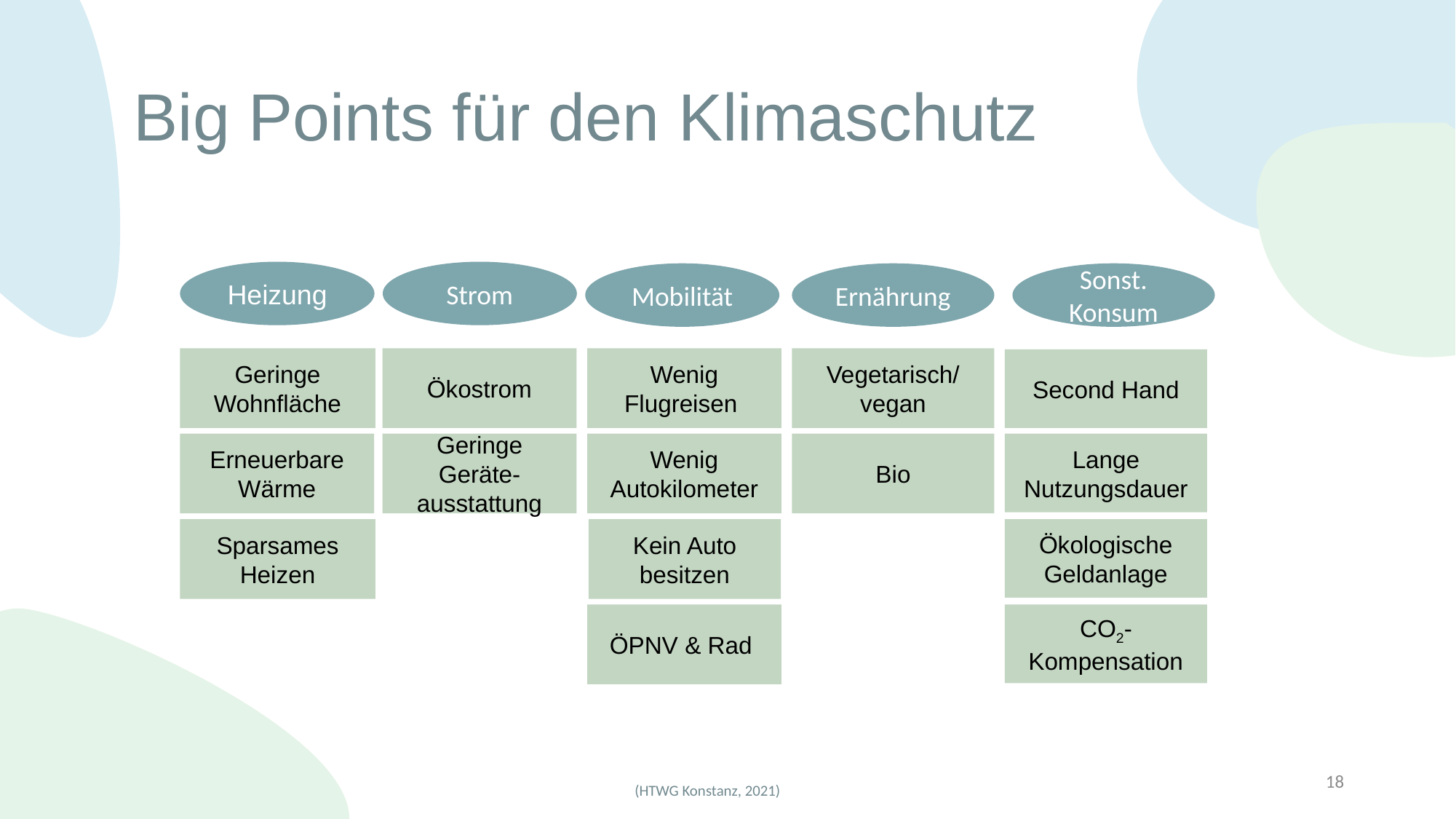

# Big Points für den Klimaschutz

Heizung
Strom
Mobilität
Ernährung
Sonst.
Konsum
Wenig Flugreisen
Geringe Wohnfläche
Ökostrom
Vegetarisch/ vegan
Second Hand
Geringe Geräte- ausstattung
Lange Nutzungsdauer
Erneuerbare Wärme
Bio
Wenig Autokilometer
Ökologische Geldanlage
Kein Auto besitzen
Sparsames Heizen
ÖPNV & Rad
CO2-Kompensation

18
(HTWG Konstanz, 2021)